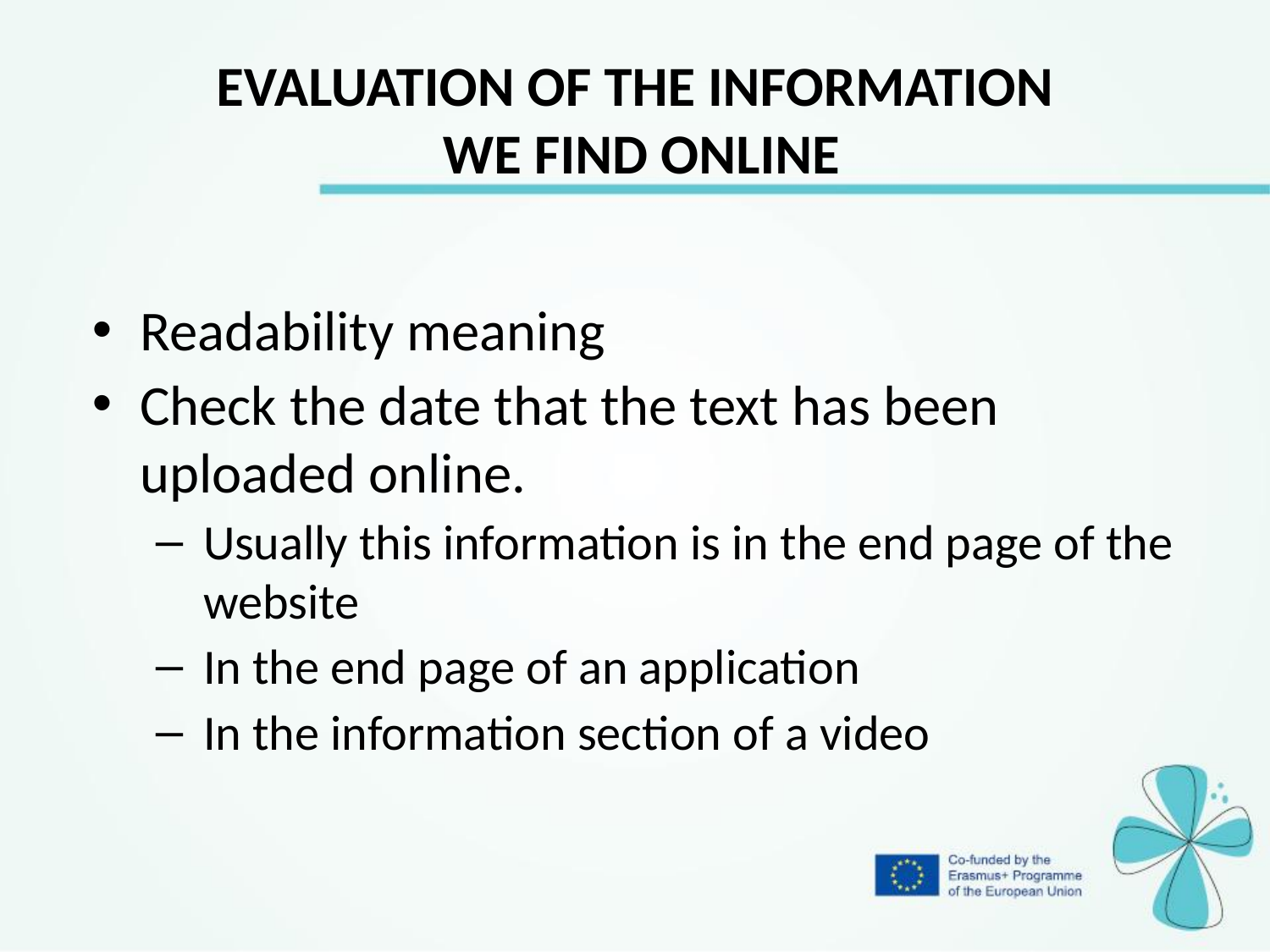

# EVALUATION OF THE INFORMATION WE FIND ONLINE
Readability meaning
Check the date that the text has been uploaded online.
Usually this information is in the end page of the website
In the end page of an application
In the information section of a video